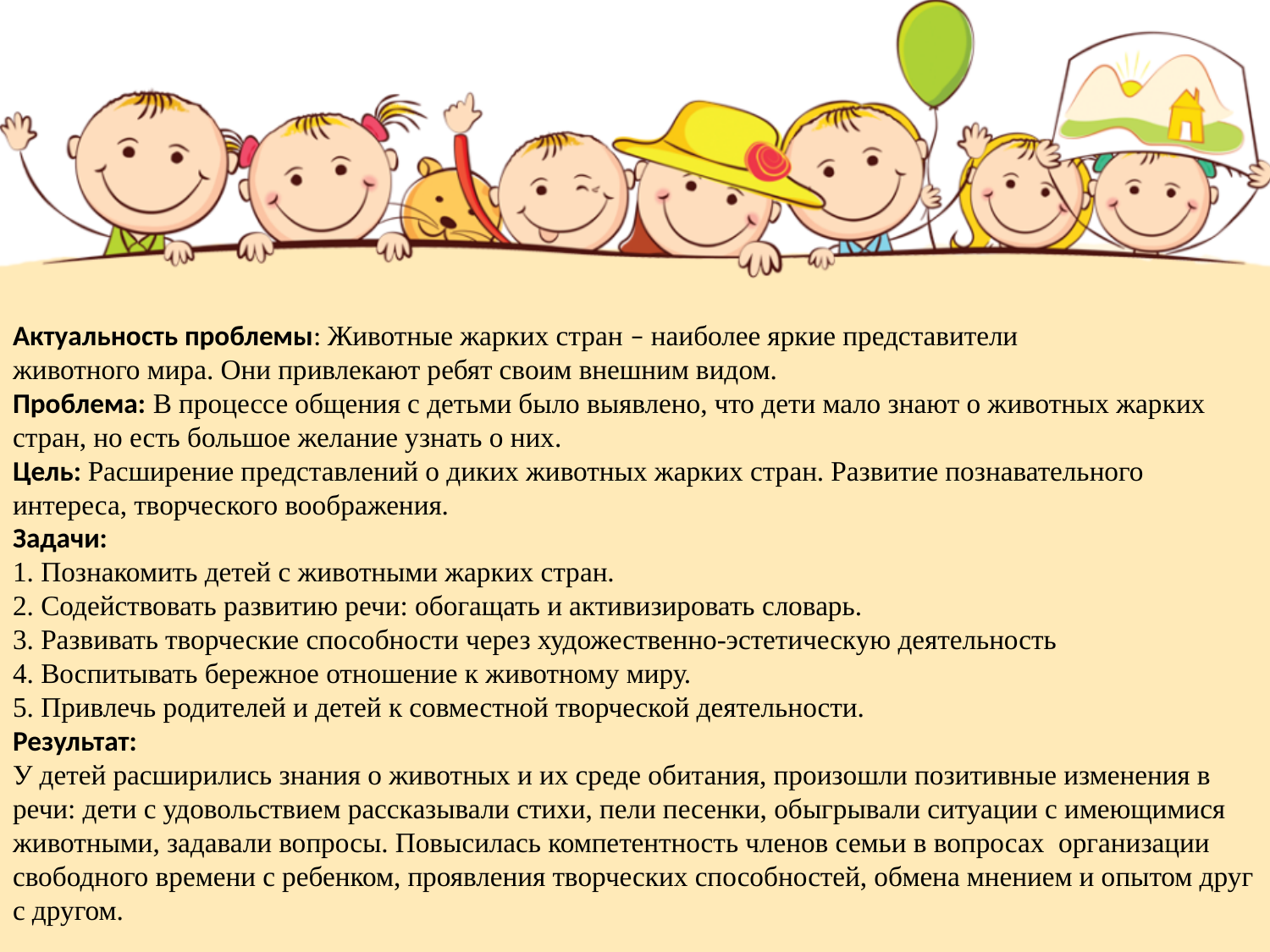

Актуальность проблемы: Животные жарких стран – наиболее яркие представители
животного мира. Они привлекают ребят своим внешним видом.
Проблема: В процессе общения с детьми было выявлено, что дети мало знают о животных жарких стран, но есть большое желание узнать о них.
Цель: Расширение представлений о диких животных жарких стран. Развитие познавательного интереса, творческого воображения.
Задачи:
1. Познакомить детей с животными жарких стран.
2. Содействовать развитию речи: обогащать и активизировать словарь.
3. Развивать творческие способности через художественно-эстетическую деятельность
4. Воспитывать бережное отношение к животному миру.
5. Привлечь родителей и детей к совместной творческой деятельности.
Результат:
У детей расширились знания о животных и их среде обитания, произошли позитивные изменения в речи: дети с удовольствием рассказывали стихи, пели песенки, обыгрывали ситуации с имеющимися животными, задавали вопросы. Повысилась компетентность членов семьи в вопросах  организации свободного времени с ребенком, проявления творческих способностей, обмена мнением и опытом друг с другом.